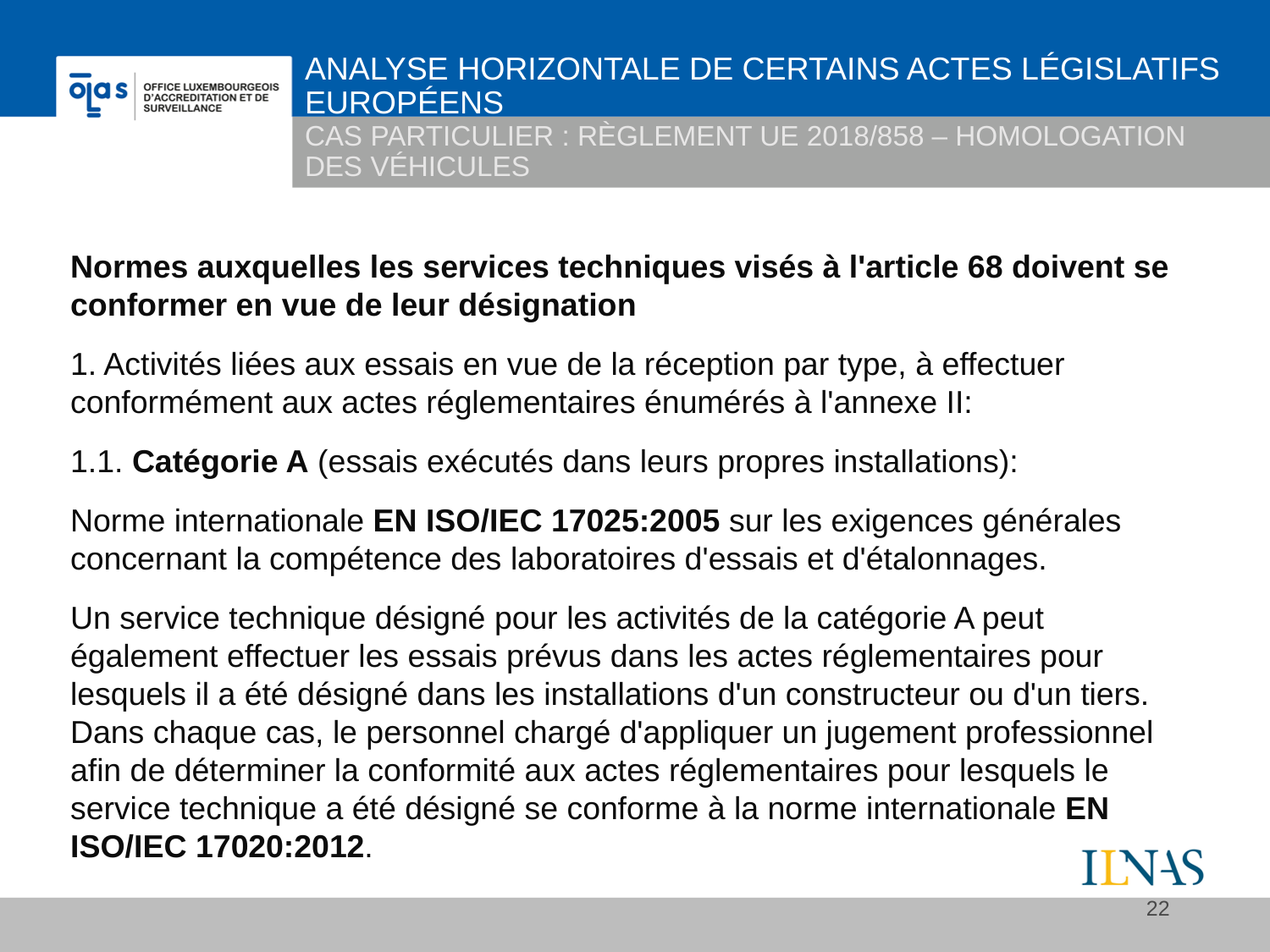

# Analyse horizontale de certains actes législatifs européens
Cas particulier : règlement UE 2018/858 – homologation des véhicules
Normes auxquelles les services techniques visés à l'article 68 doivent se conformer en vue de leur désignation

1. Activités liées aux essais en vue de la réception par type, à effectuer conformément aux actes réglementaires énumérés à l'annexe II:

1.1. Catégorie A (essais exécutés dans leurs propres installations):

Norme internationale EN ISO/IEC 17025:2005 sur les exigences générales concernant la compétence des laboratoires d'essais et d'étalonnages.

Un service technique désigné pour les activités de la catégorie A peut également effectuer les essais prévus dans les actes réglementaires pour lesquels il a été désigné dans les installations d'un constructeur ou d'un tiers. Dans chaque cas, le personnel chargé d'appliquer un jugement professionnel afin de déterminer la conformité aux actes réglementaires pour lesquels le service technique a été désigné se conforme à la norme internationale EN ISO/IEC 17020:2012.
22